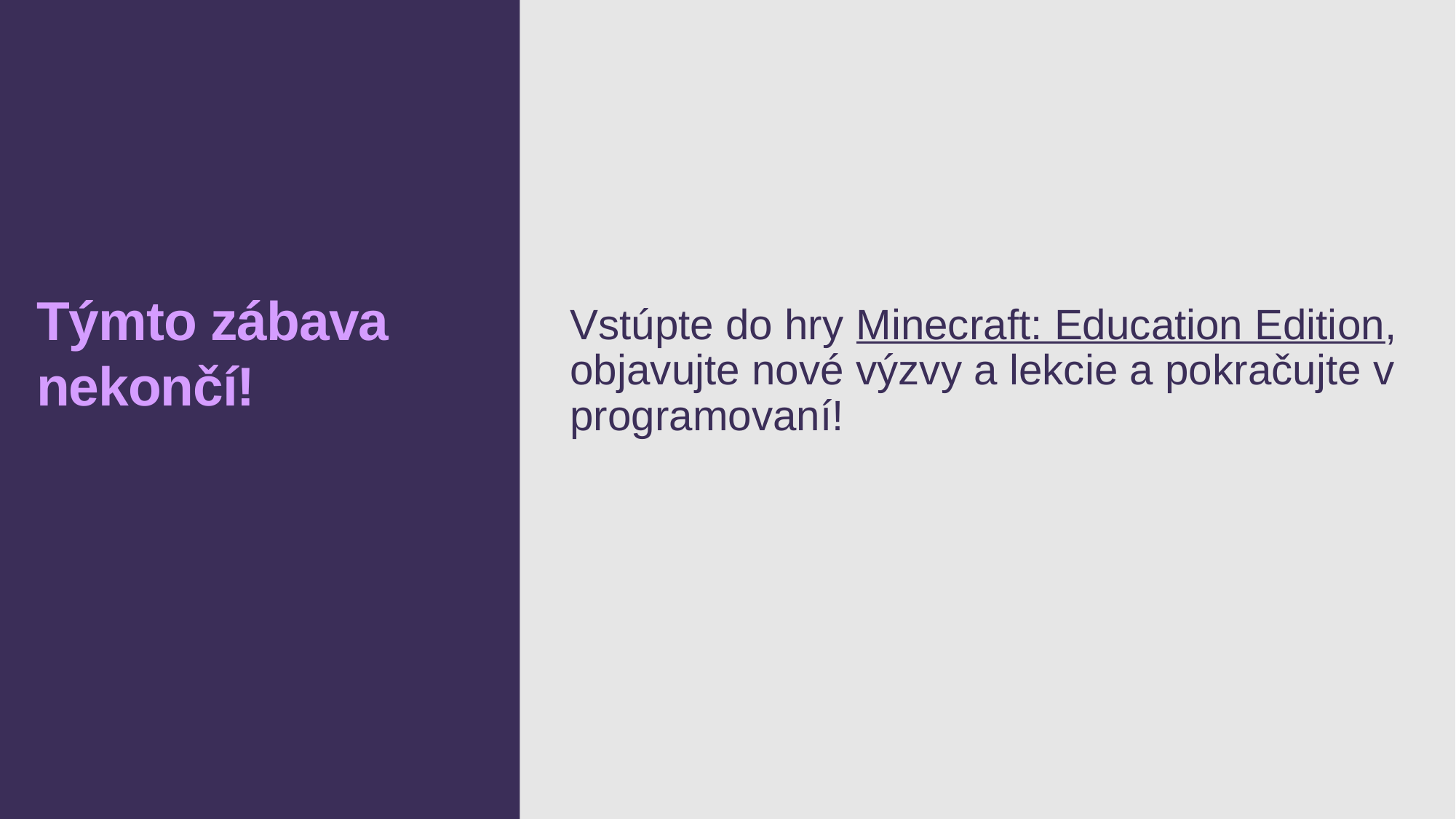

Vstúpte do hry Minecraft: Education Edition, objavujte nové výzvy a lekcie a pokračujte v programovaní!

# Týmto zábava nekončí!